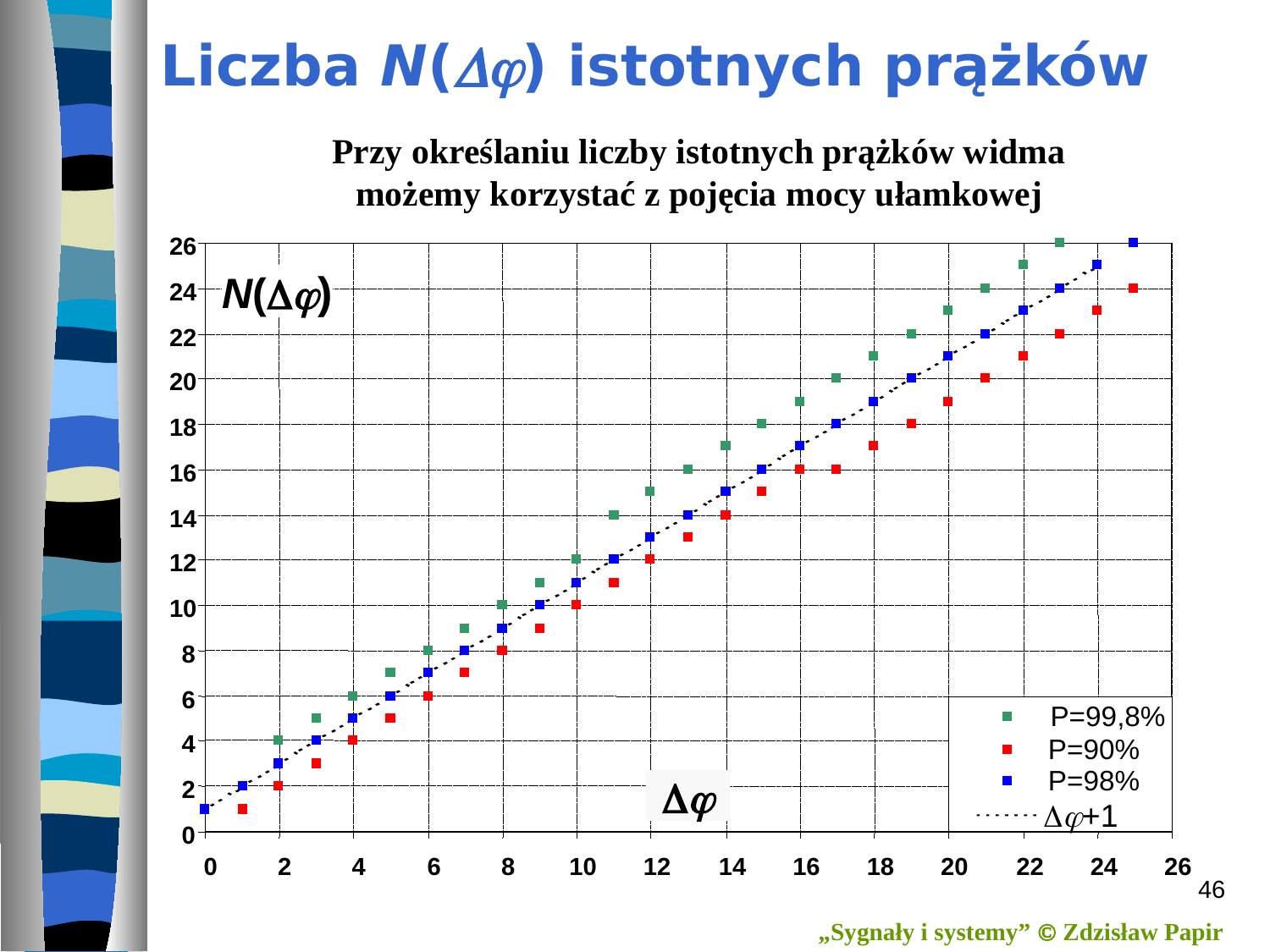

# Liczba N(Δϕ) istotnych prążków
Przy określaniu liczby istotnych prążków widma
możemy korzystać z pojęcia mocy ułamkowej
26

N(Δϕ)
24

22

20

18

16

14

12

10

8

6

P=99,8%

4
  P=90%

  P=98%
Δϕ
2

Δϕ+1

0
0
2
4
6
8
10
12
14
16
18
20
22
24
26
46
„Sygnały i systemy” © Zdzisław Papir